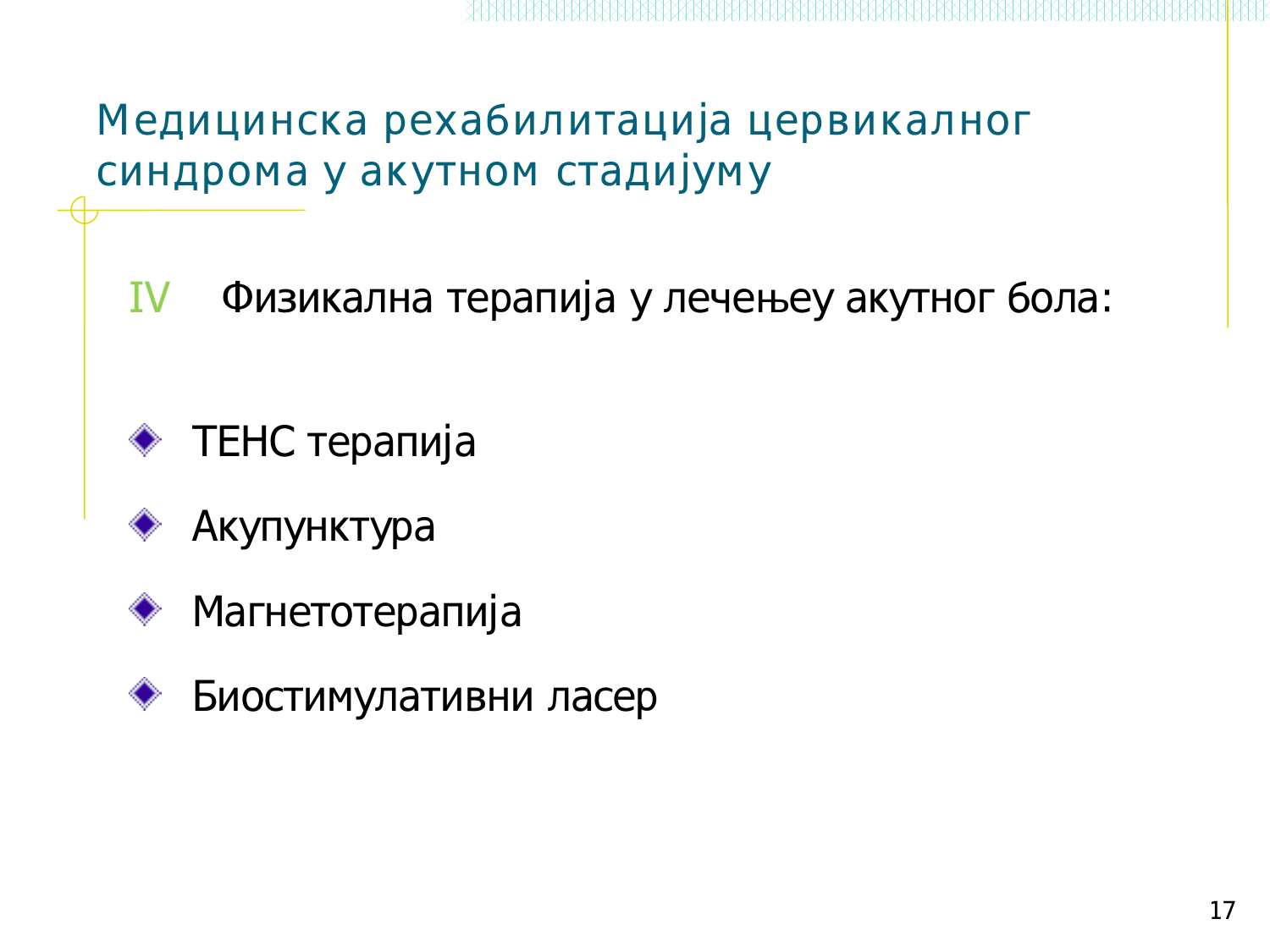

# Медицинска рехабилитација цервикалног синдрома у акутном стадијуму
IV    Физикална терапија у лечењеу акутног бола:

ТЕНС терапија
Акупунктура
Магнетотерапија
Биостимулативни ласер
17